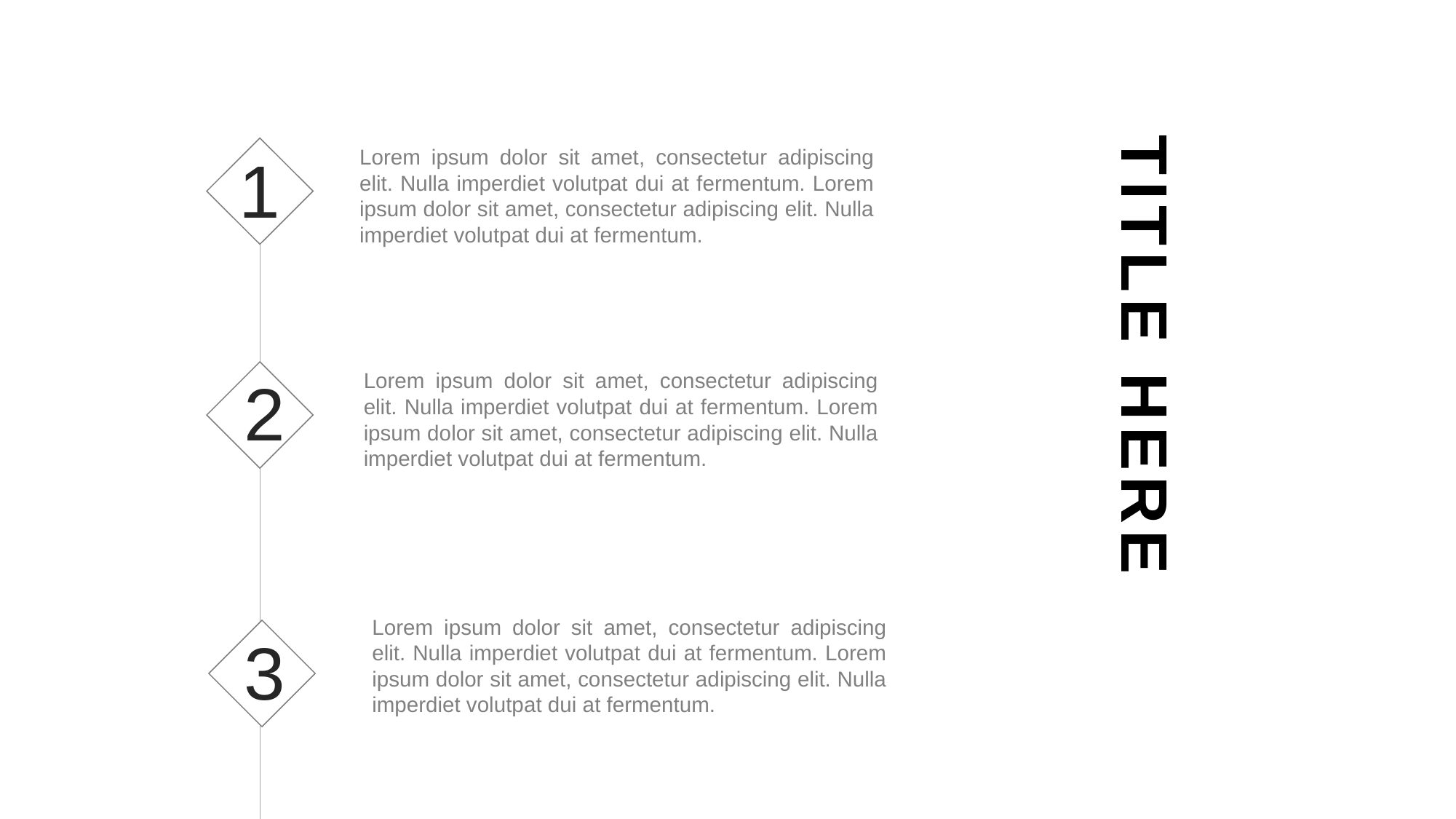

1
Lorem ipsum dolor sit amet, consectetur adipiscing elit. Nulla imperdiet volutpat dui at fermentum. Lorem ipsum dolor sit amet, consectetur adipiscing elit. Nulla imperdiet volutpat dui at fermentum.

TITLE HERE
2

Lorem ipsum dolor sit amet, consectetur adipiscing elit. Nulla imperdiet volutpat dui at fermentum. Lorem ipsum dolor sit amet, consectetur adipiscing elit. Nulla imperdiet volutpat dui at fermentum.

Lorem ipsum dolor sit amet, consectetur adipiscing elit. Nulla imperdiet volutpat dui at fermentum. Lorem ipsum dolor sit amet, consectetur adipiscing elit. Nulla imperdiet volutpat dui at fermentum.

3